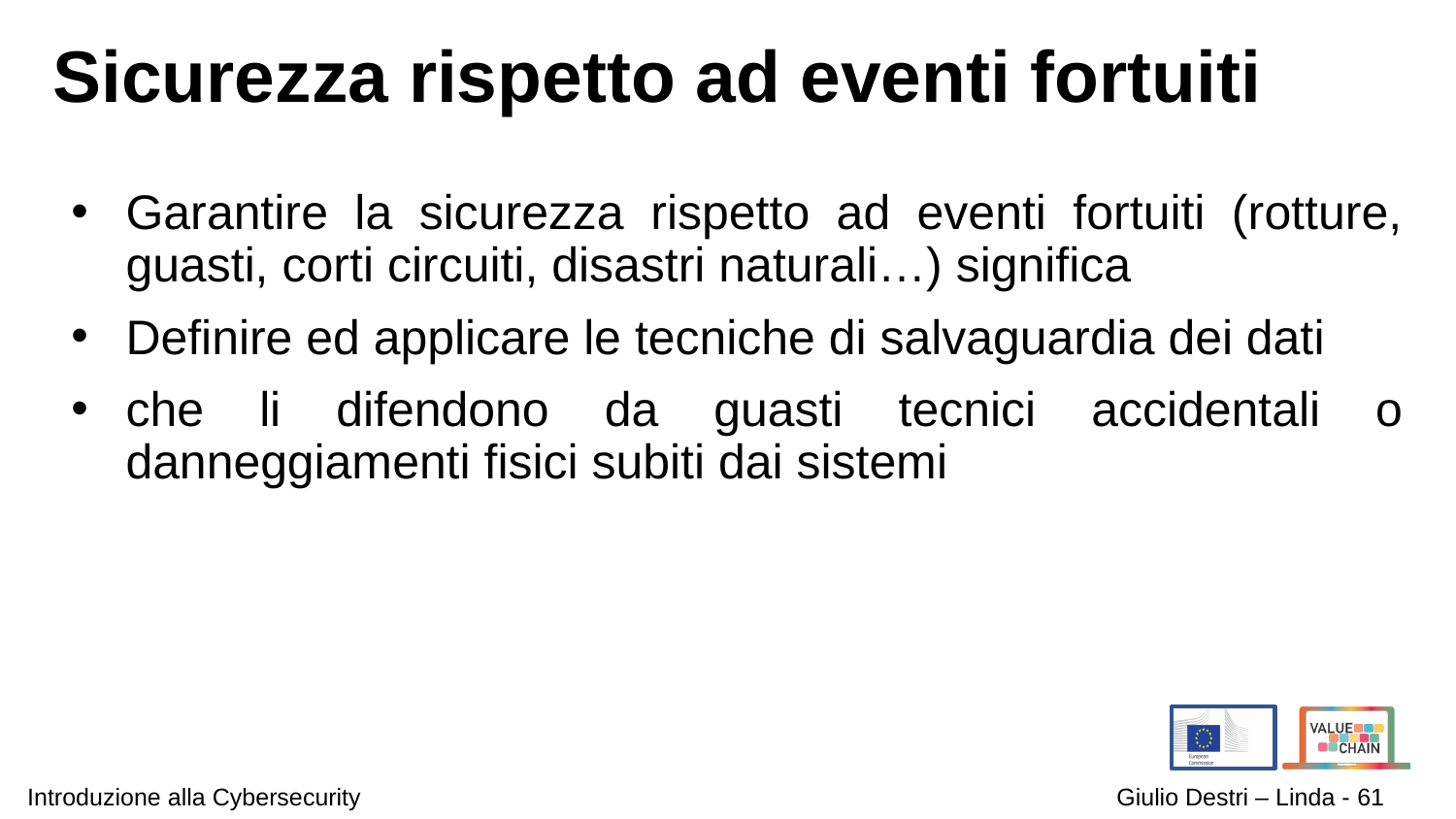

# Sicurezza rispetto ad eventi fortuiti
Garantire la sicurezza rispetto ad eventi fortuiti (rotture, guasti, corti circuiti, disastri naturali…) significa
Definire ed applicare le tecniche di salvaguardia dei dati
che li difendono da guasti tecnici accidentali o danneggiamenti fisici subiti dai sistemi